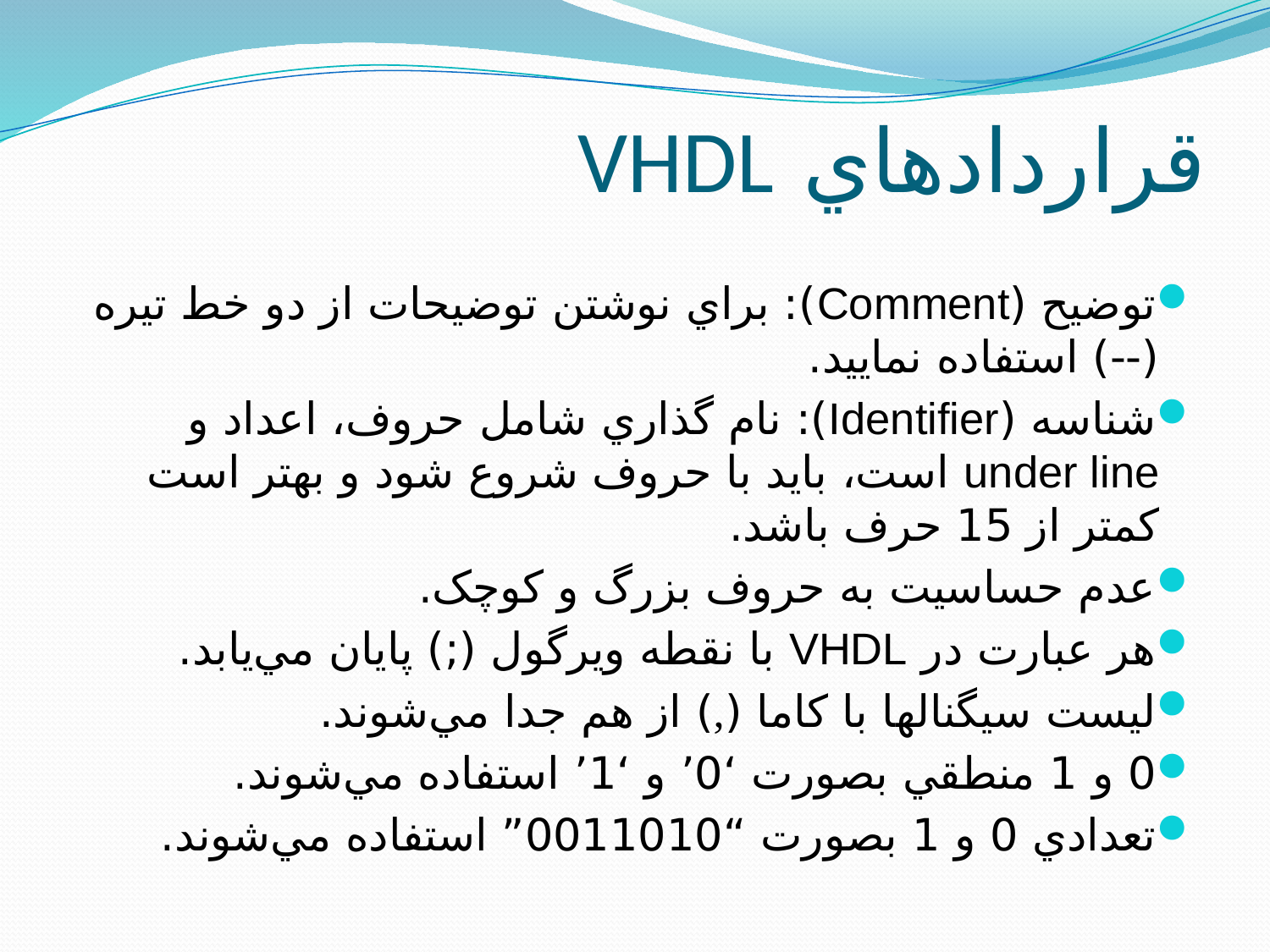

# قراردادهاي VHDL
توضيح (Comment): براي نوشتن توضيحات از دو خط تيره (--) استفاده نماييد.
شناسه (Identifier): نام گذاري شامل حروف، اعداد و under line است، بايد با حروف شروع شود و بهتر است کمتر از 15 حرف باشد.
عدم حساسيت به حروف بزرگ و کوچک.
هر عبارت در VHDL با نقطه ويرگول (;) پايان مي‌يابد.
ليست سيگنالها با کاما (,) از هم جدا مي‌شوند.
0 و 1 منطقي بصورت ‘0’ و ‘1’ استفاده مي‌شوند.
تعدادي 0 و 1 بصورت “0011010” استفاده مي‌شوند.